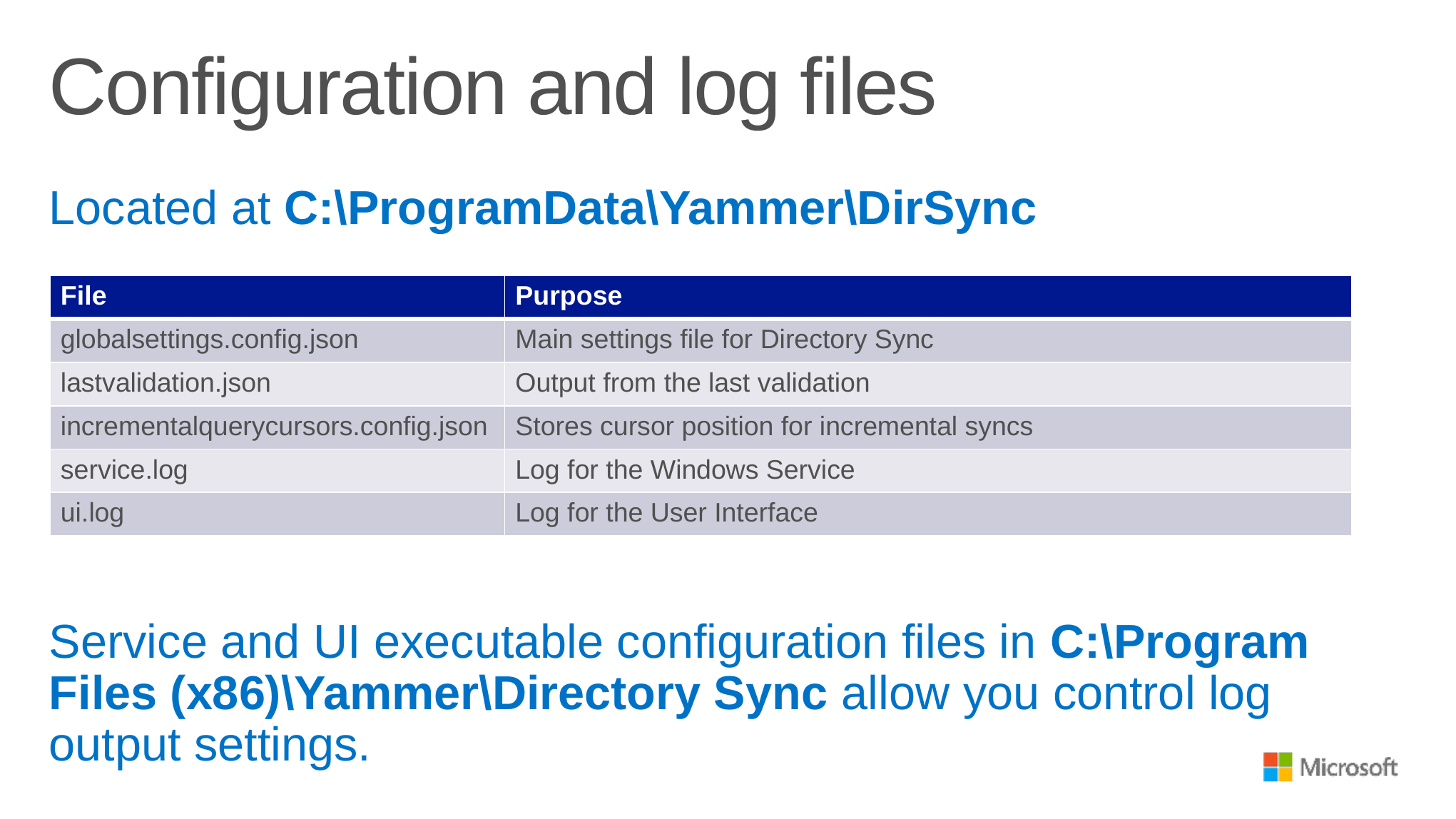

# Configuration and log files
Located at C:\ProgramData\Yammer\DirSync
| File | Purpose |
| --- | --- |
| globalsettings.config.json | Main settings file for Directory Sync |
| lastvalidation.json | Output from the last validation |
| incrementalquerycursors.config.json | Stores cursor position for incremental syncs |
| service.log | Log for the Windows Service |
| ui.log | Log for the User Interface |
Service and UI executable configuration files in C:\Program Files (x86)\Yammer\Directory Sync allow you control log output settings.